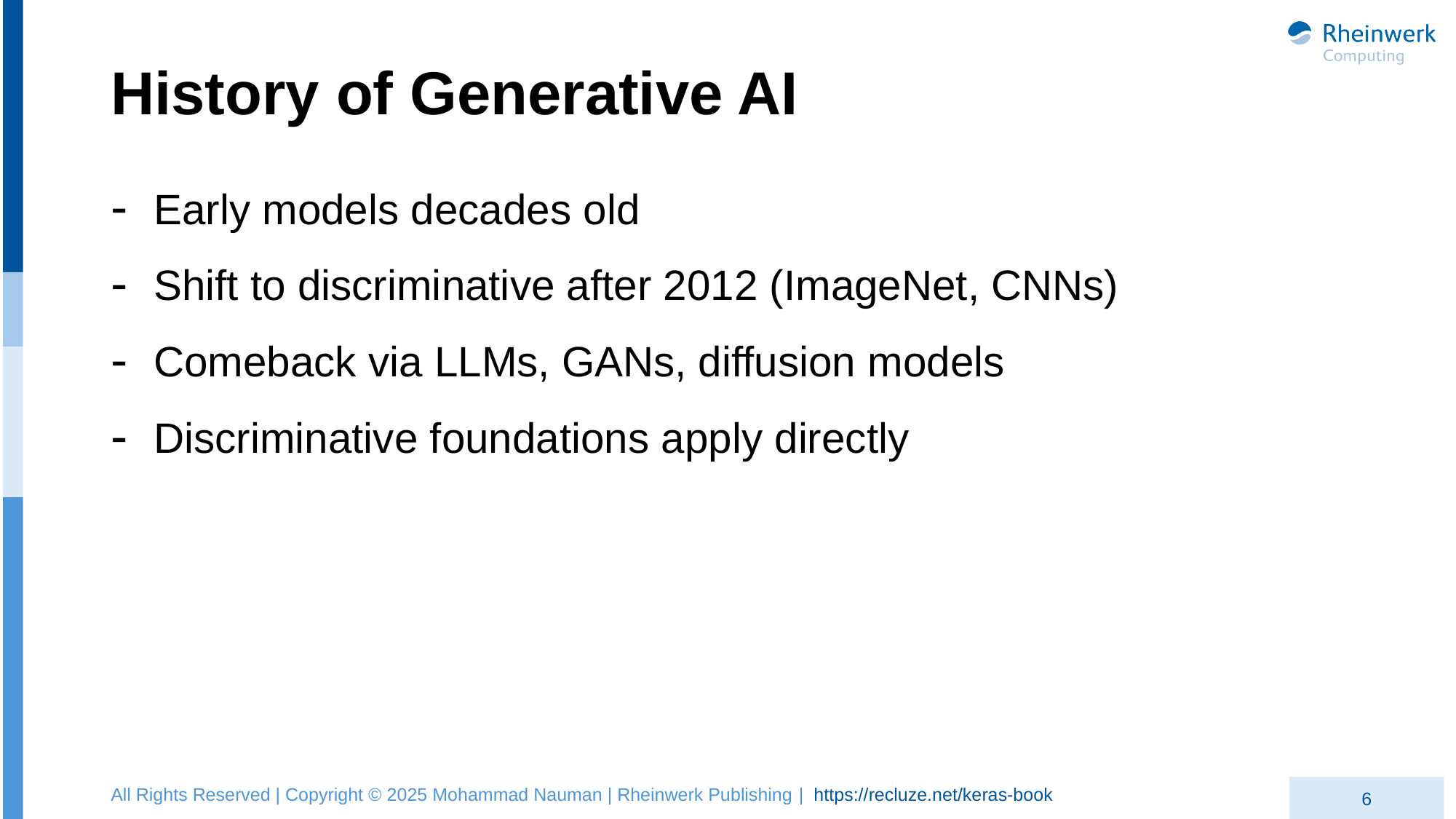

# History of Generative AI
Early models decades old
Shift to discriminative after 2012 (ImageNet, CNNs)
Comeback via LLMs, GANs, diffusion models
Discriminative foundations apply directly